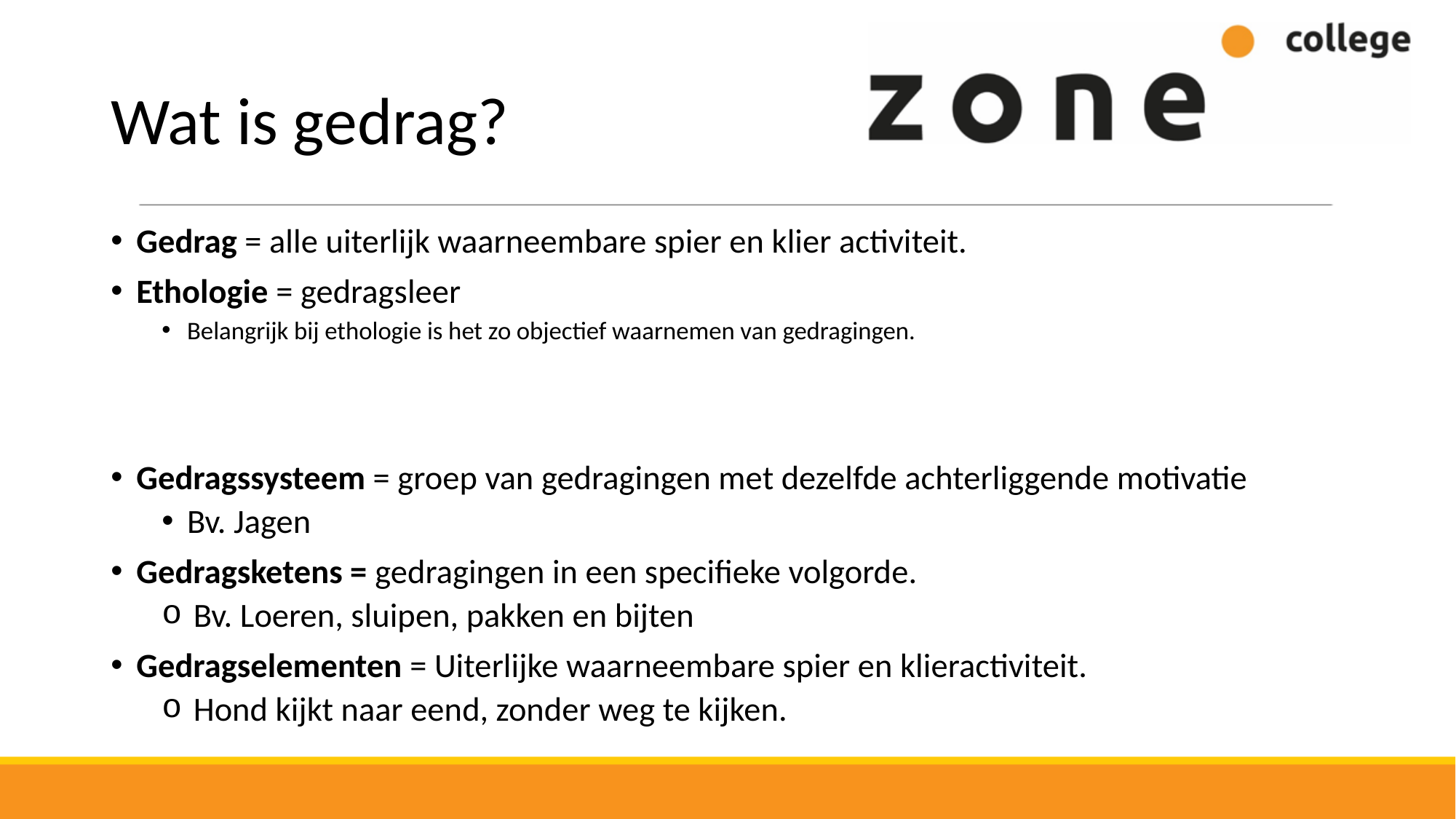

# Wat is gedrag?
Gedrag = alle uiterlijk waarneembare spier en klier activiteit.
Ethologie = gedragsleer
Belangrijk bij ethologie is het zo objectief waarnemen van gedragingen.

Gedragssysteem = groep van gedragingen met dezelfde achterliggende motivatie
Bv. Jagen
Gedragsketens = gedragingen in een specifieke volgorde.
Bv. Loeren, sluipen, pakken en bijten
Gedragselementen = Uiterlijke waarneembare spier en klieractiviteit.
Hond kijkt naar eend, zonder weg te kijken.